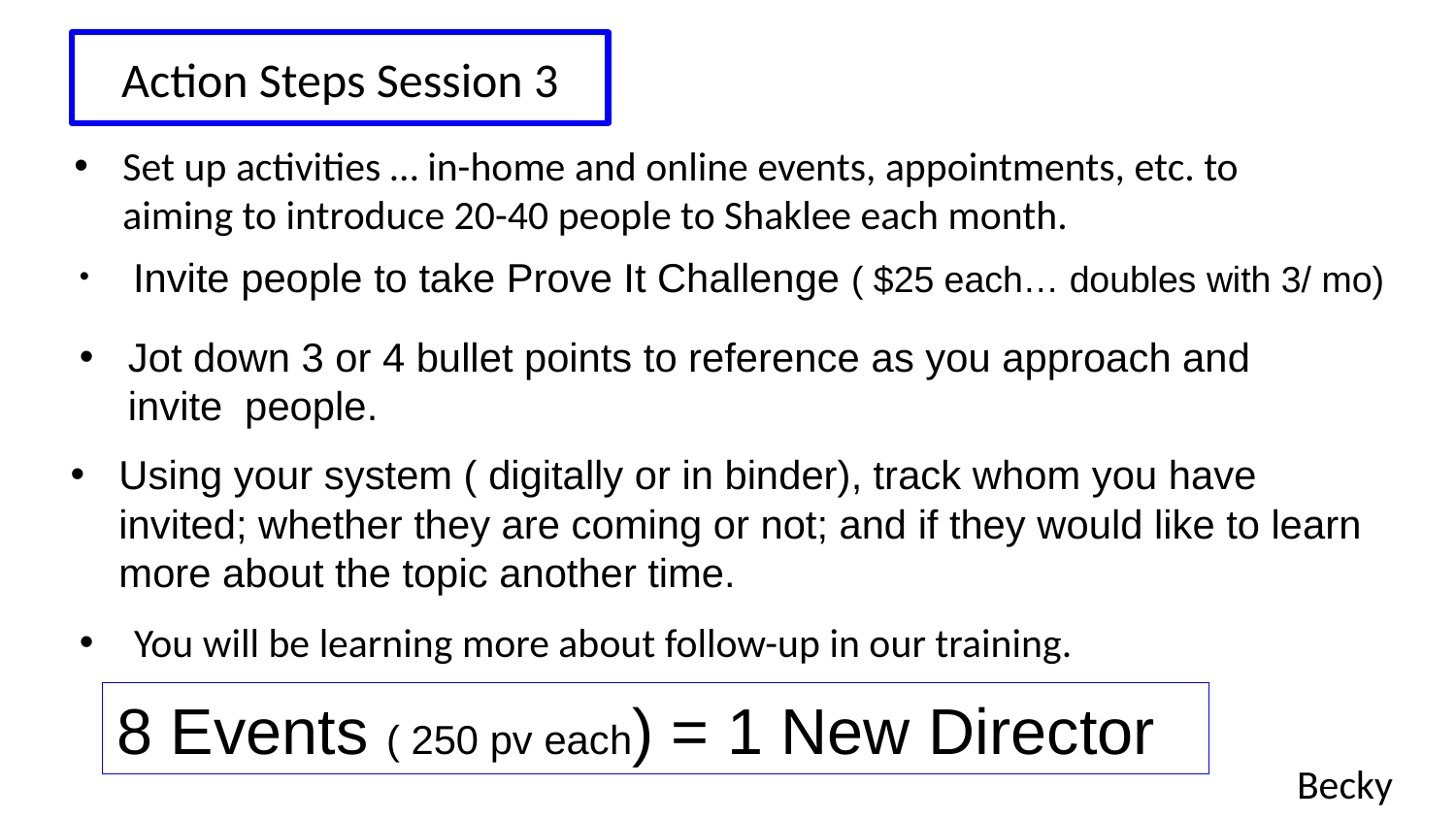

# Action Steps Session 3
Set up activities … in-home and online events, appointments, etc. to aiming to introduce 20-40 people to Shaklee each month.

 Invite people to take Prove It Challenge ( $25 each… doubles with 3/ mo)
Jot down 3 or 4 bullet points to reference as you approach and invite  people.
Using your system ( digitally or in binder), track whom you have invited; whether they are coming or not; and if they would like to learn more about the topic another time.
You will be learning more about follow-up in our training.
8 Events ( 250 pv each) = 1 New Director
Becky